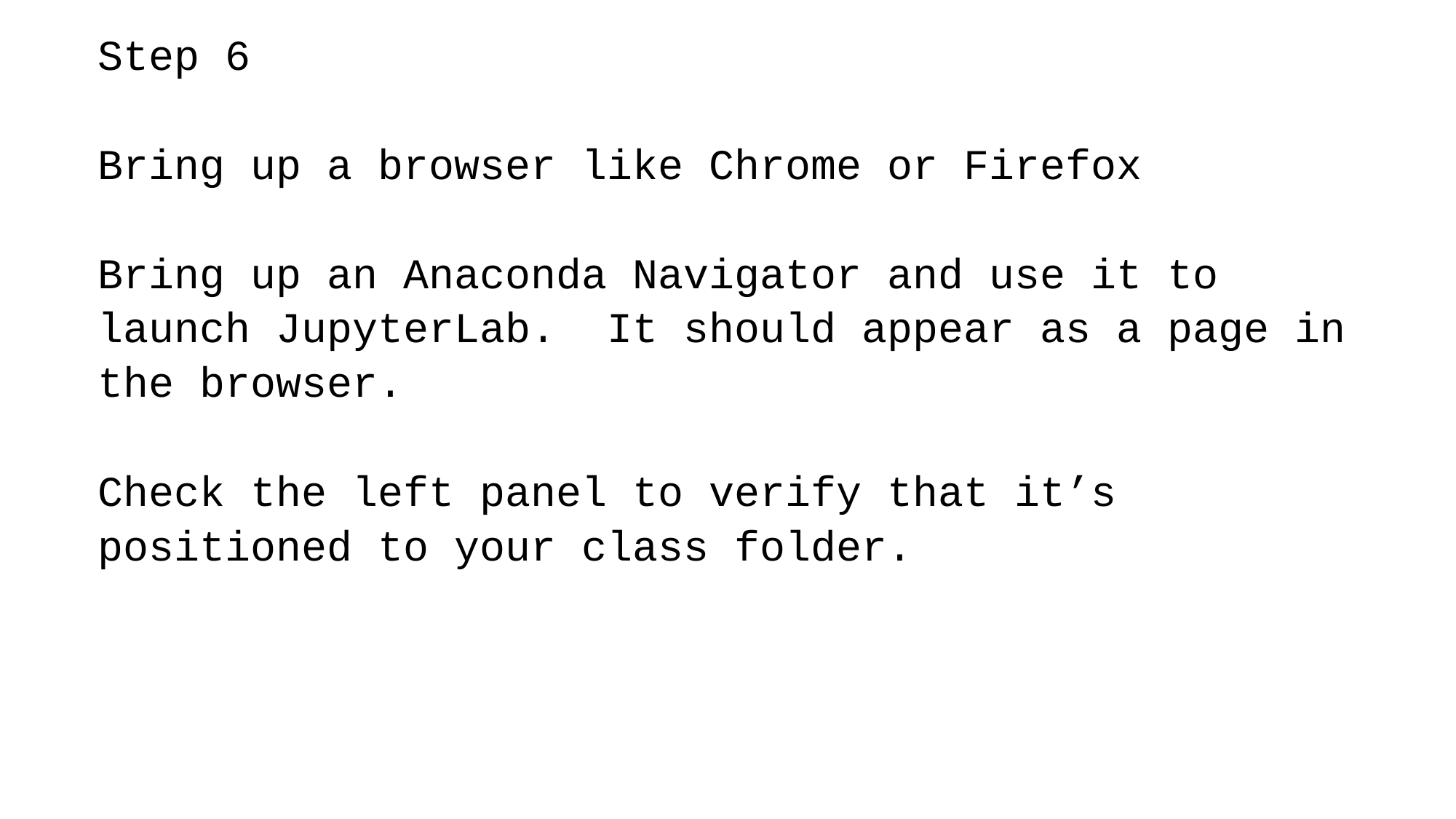

Step 6

Bring up a browser like Chrome or Firefox

Bring up an Anaconda Navigator and use it to launch JupyterLab.  It should appear as a page in the browser.

Check the left panel to verify that it’s positioned to your class folder.